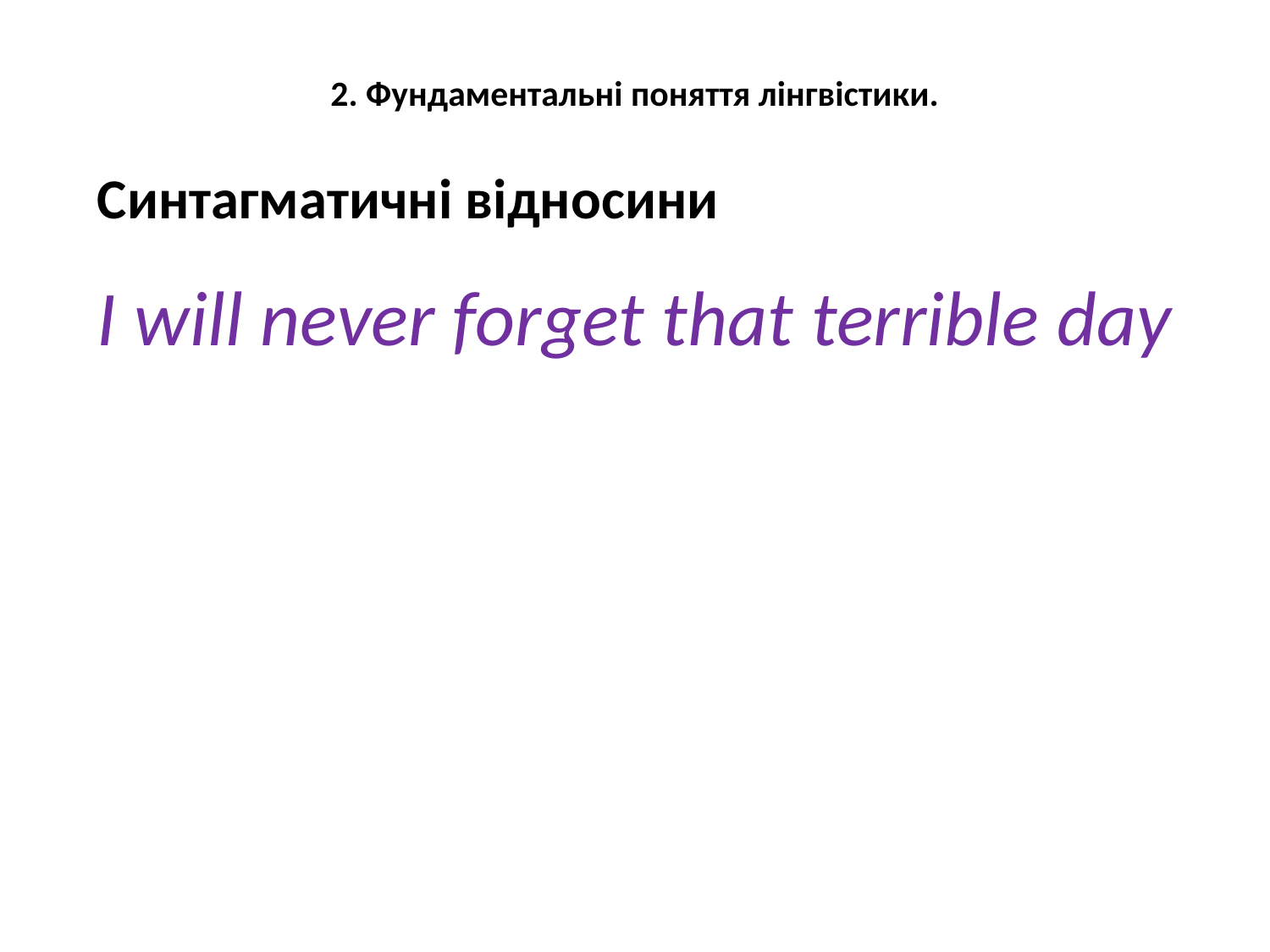

2. Фундаментальні поняття лінгвістики.
Синтагматичні відносини

I will never forget that terrible day